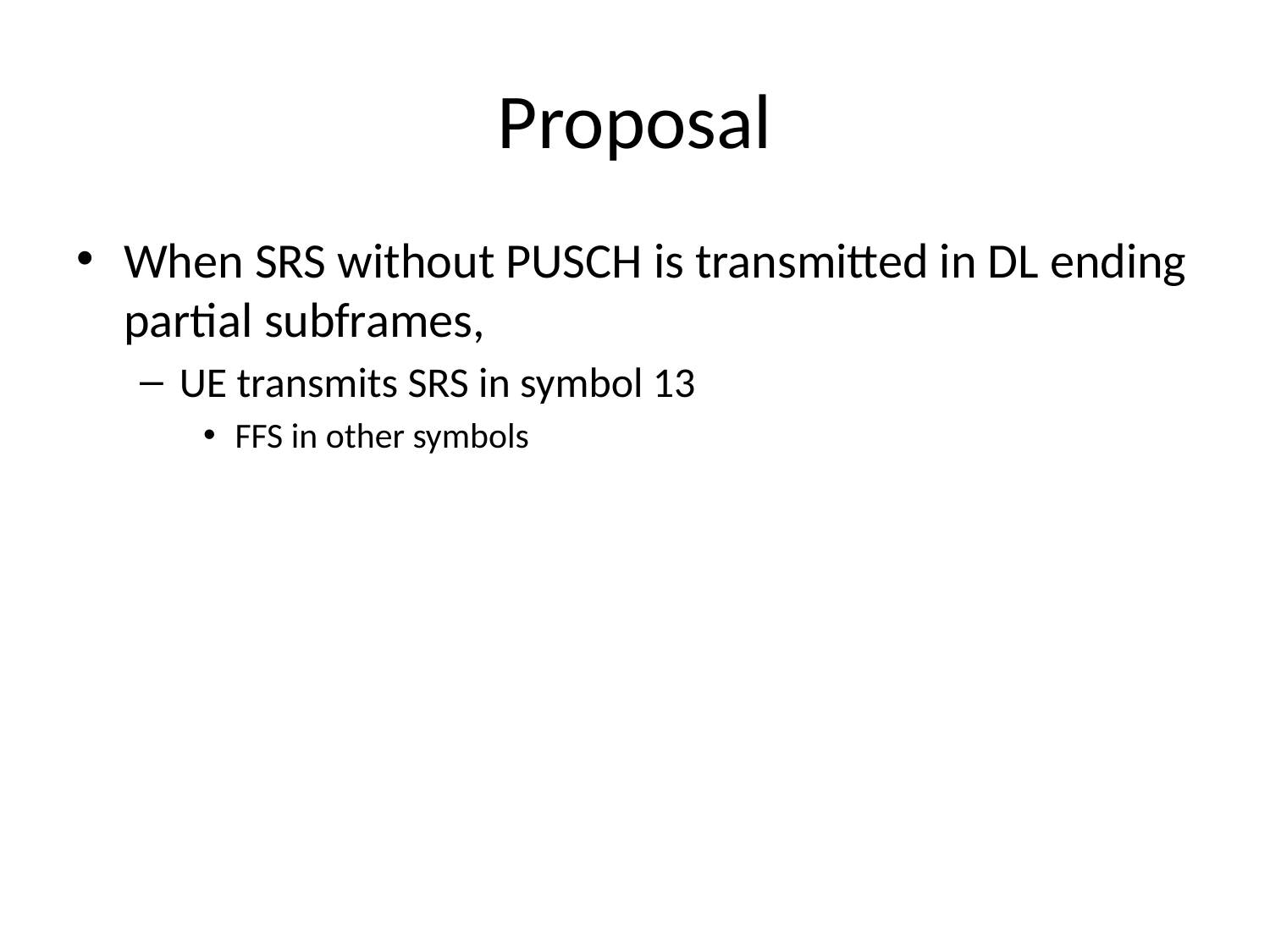

# Proposal
When SRS without PUSCH is transmitted in DL ending partial subframes,
UE transmits SRS in symbol 13
FFS in other symbols